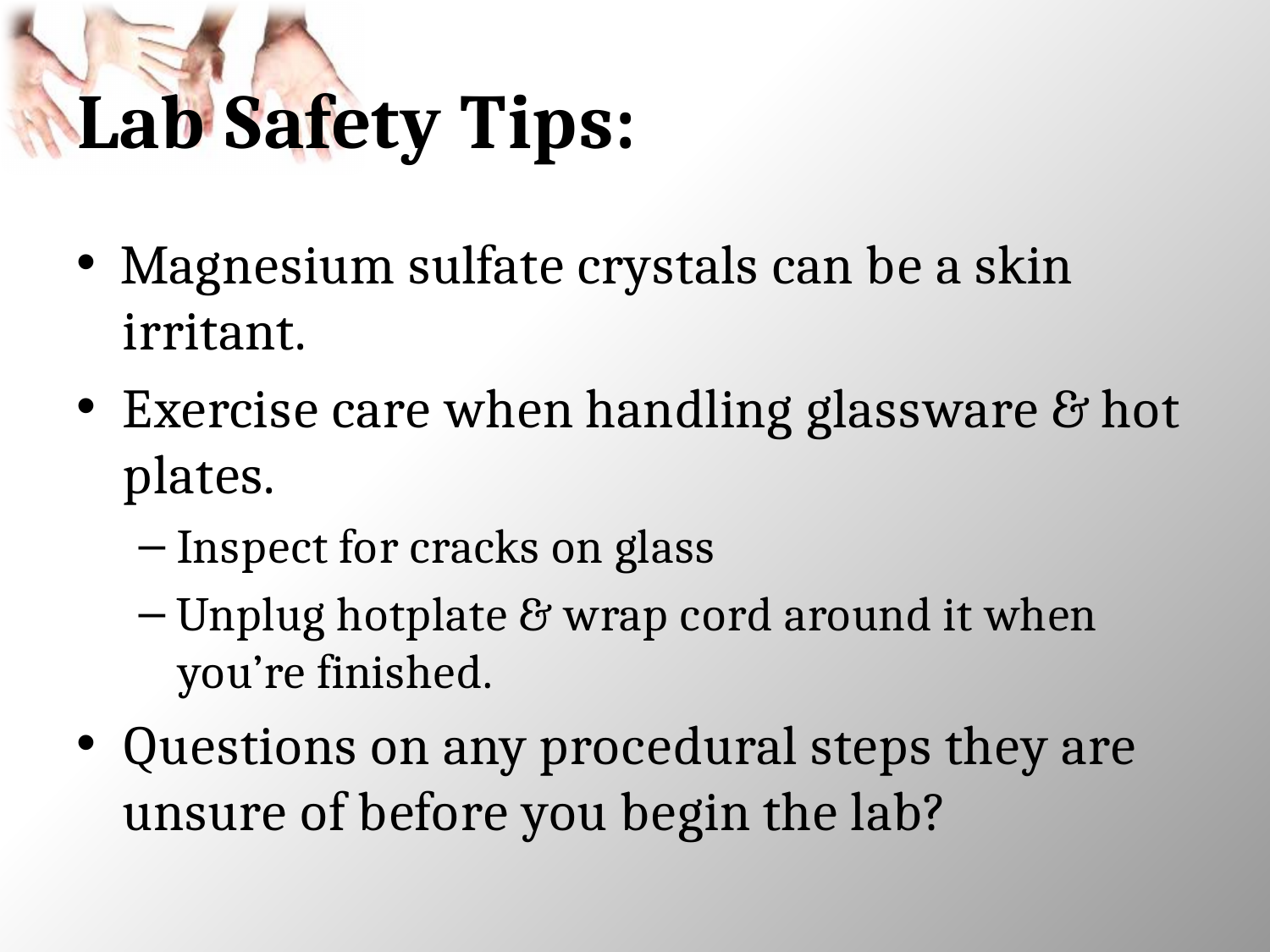

# Lab Safety Tips:
Magnesium sulfate crystals can be a skin irritant.
Exercise care when handling glassware & hot plates.
Inspect for cracks on glass
Unplug hotplate & wrap cord around it when you’re finished.
Questions on any procedural steps they are unsure of before you begin the lab?